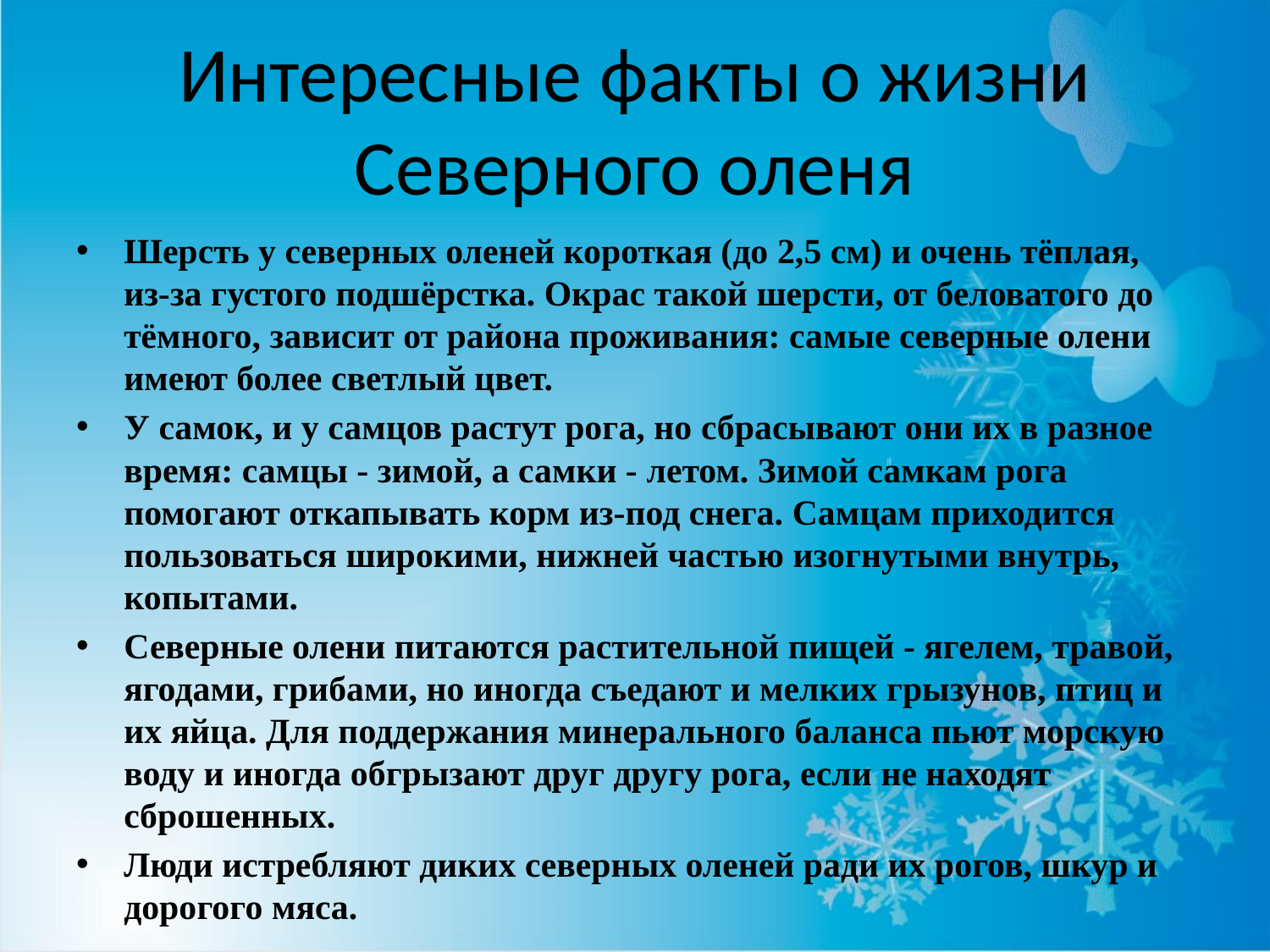

# Интересные факты о жизни Северного оленя
Шерсть у северных оленей короткая (до 2,5 см) и очень тёплая, из-за густого подшёрстка. Окрас такой шерсти, от беловатого до тёмного, зависит от района проживания: самые северные олени имеют более светлый цвет.
У самок, и у самцов растут рога, но сбрасывают они их в разное время: самцы - зимой, а самки - летом. Зимой самкам рога помогают откапывать корм из-под снега. Самцам приходится пользоваться широкими, нижней частью изогнутыми внутрь, копытами.
Северные олени питаются растительной пищей - ягелем, травой, ягодами, грибами, но иногда съедают и мелких грызунов, птиц и их яйца. Для поддержания минерального баланса пьют морскую воду и иногда обгрызают друг другу рога, если не находят сброшенных.
Люди истребляют диких северных оленей ради их рогов, шкур и дорогого мяса.